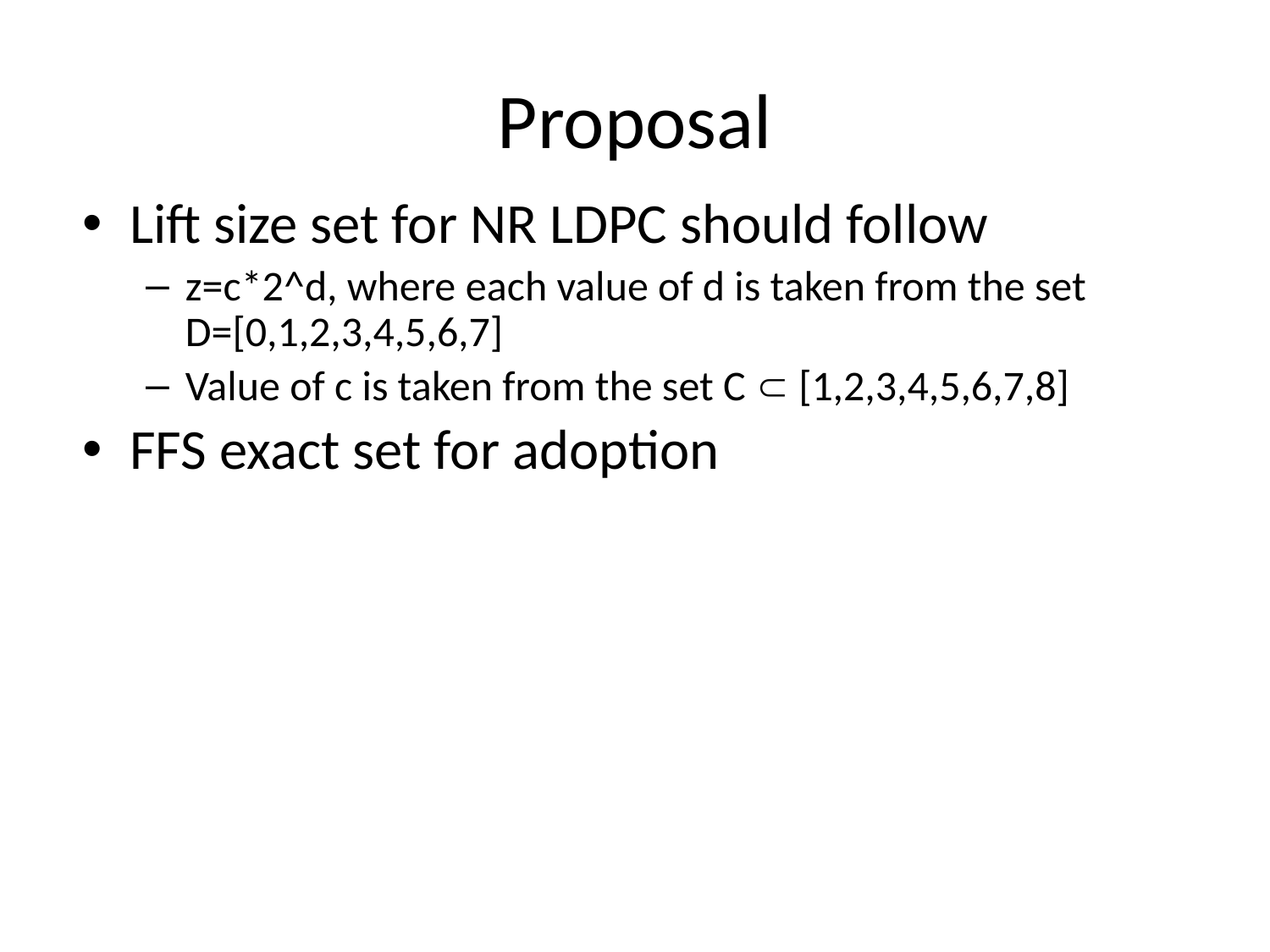

# Proposal
Lift size set for NR LDPC should follow
z=c*2^d, where each value of d is taken from the set D=[0,1,2,3,4,5,6,7]
Value of c is taken from the set C ⊂ [1,2,3,4,5,6,7,8]
FFS exact set for adoption